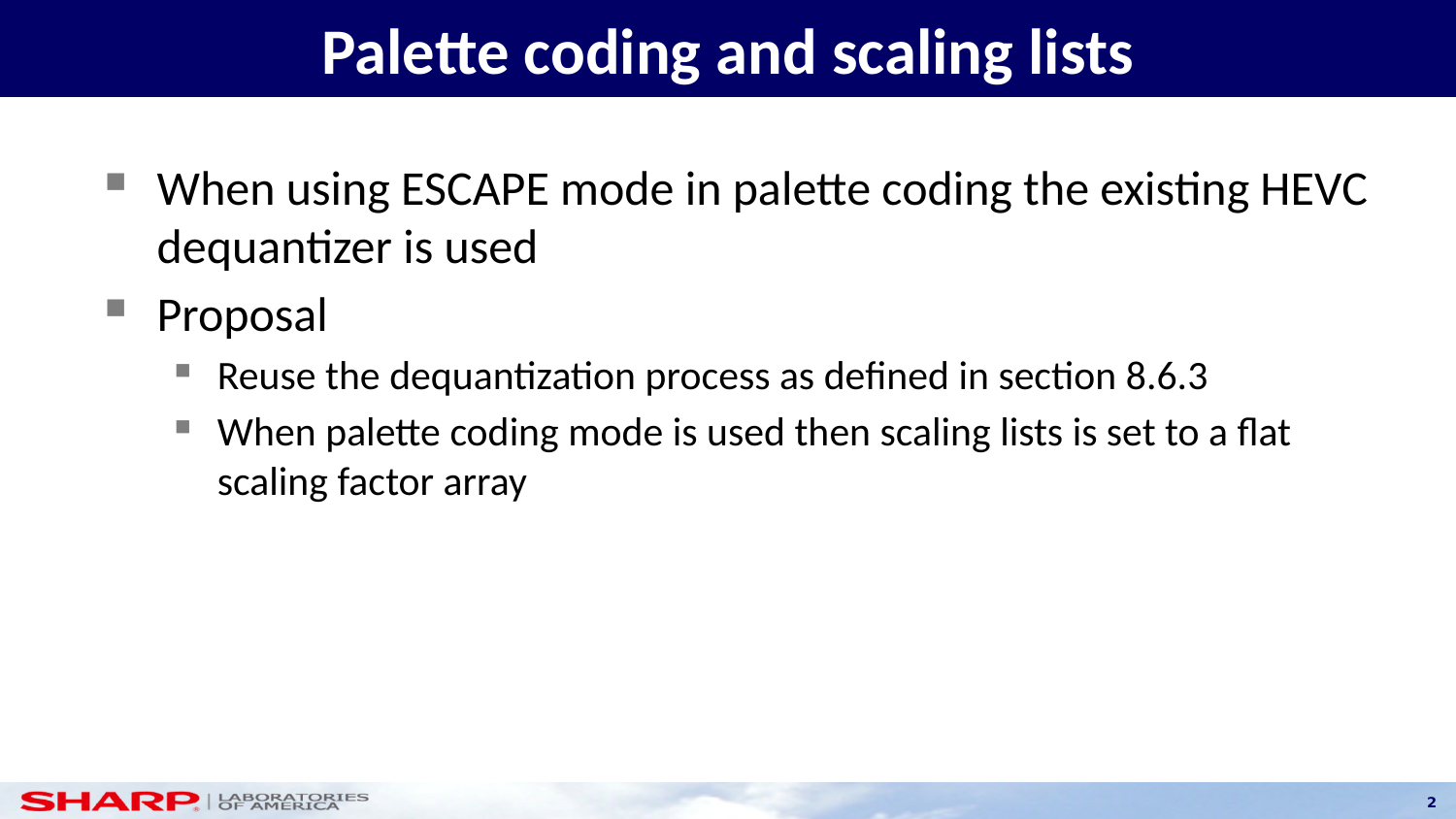

# Palette coding and scaling lists
When using ESCAPE mode in palette coding the existing HEVC dequantizer is used
Proposal
Reuse the dequantization process as defined in section 8.6.3
When palette coding mode is used then scaling lists is set to a flat scaling factor array